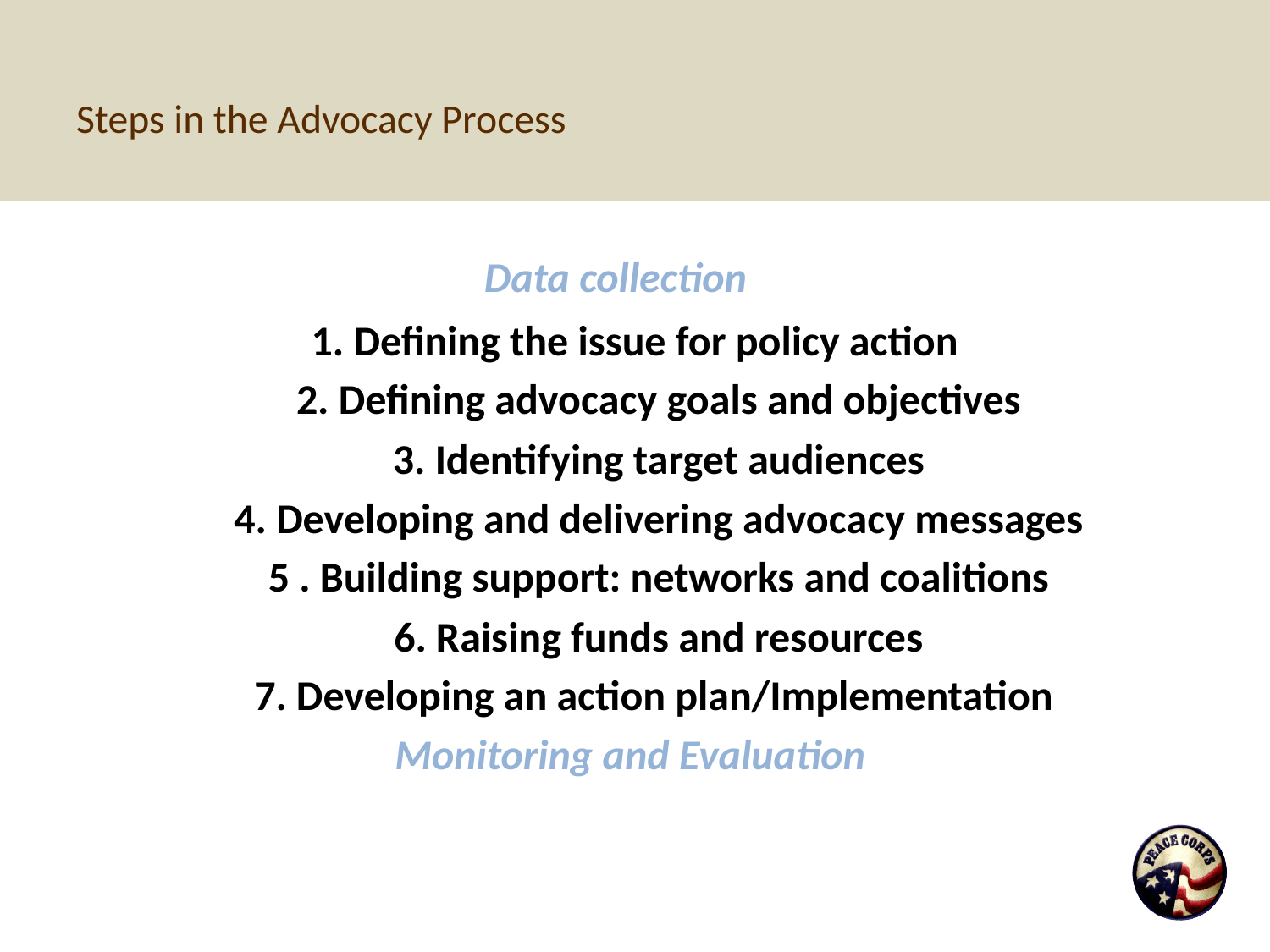

# Steps in the Advocacy Process
Data collection
1. Defining the issue for policy action
	2. Defining advocacy goals and objectives
	3. Identifying target audiences
	4. Developing and delivering advocacy messages
	5 . Building support: networks and coalitions
	6. Raising funds and resources
	7. Developing an action plan/Implementation
Monitoring and Evaluation